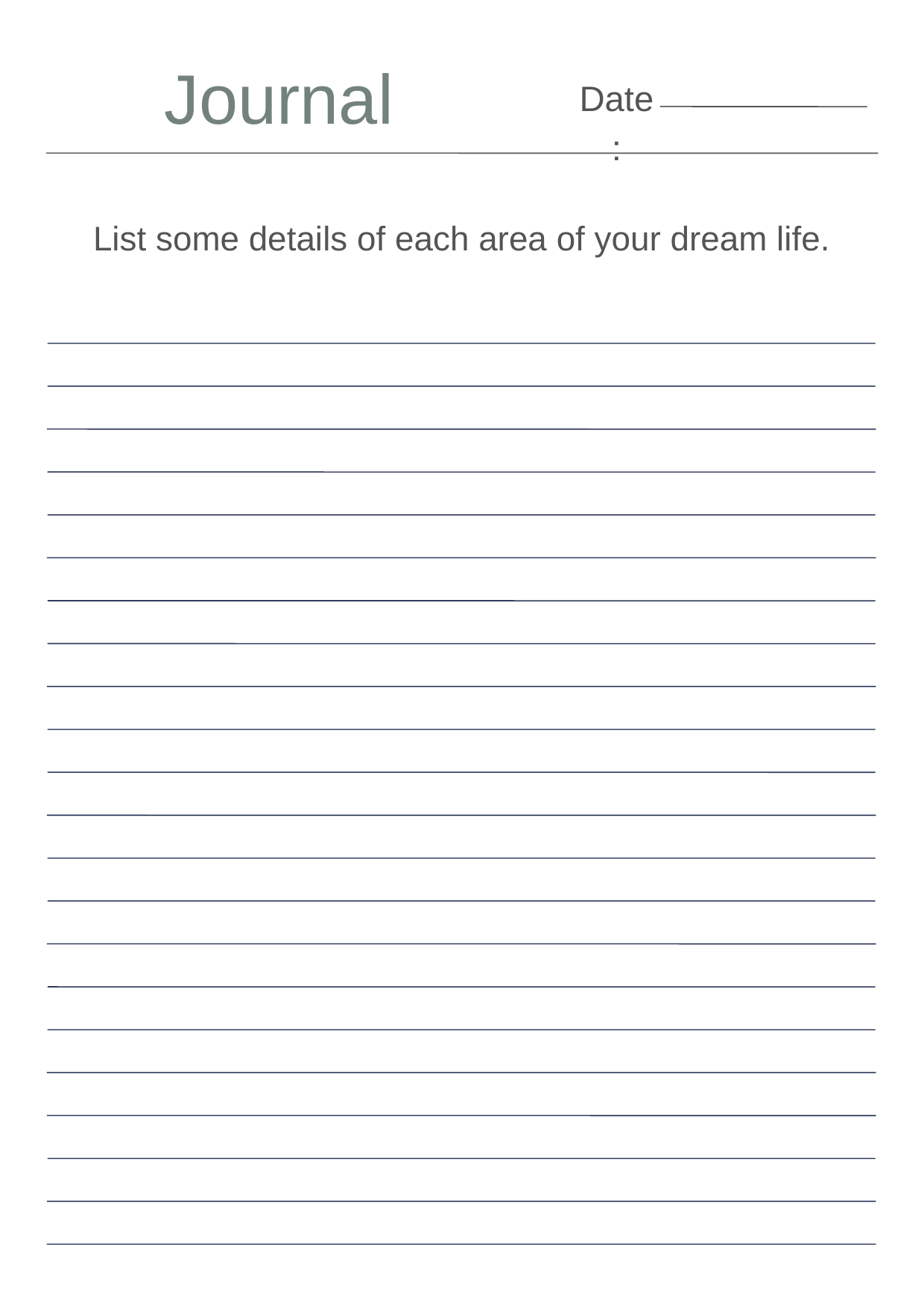

Journal
Date:

List some details of each area of your dream life.